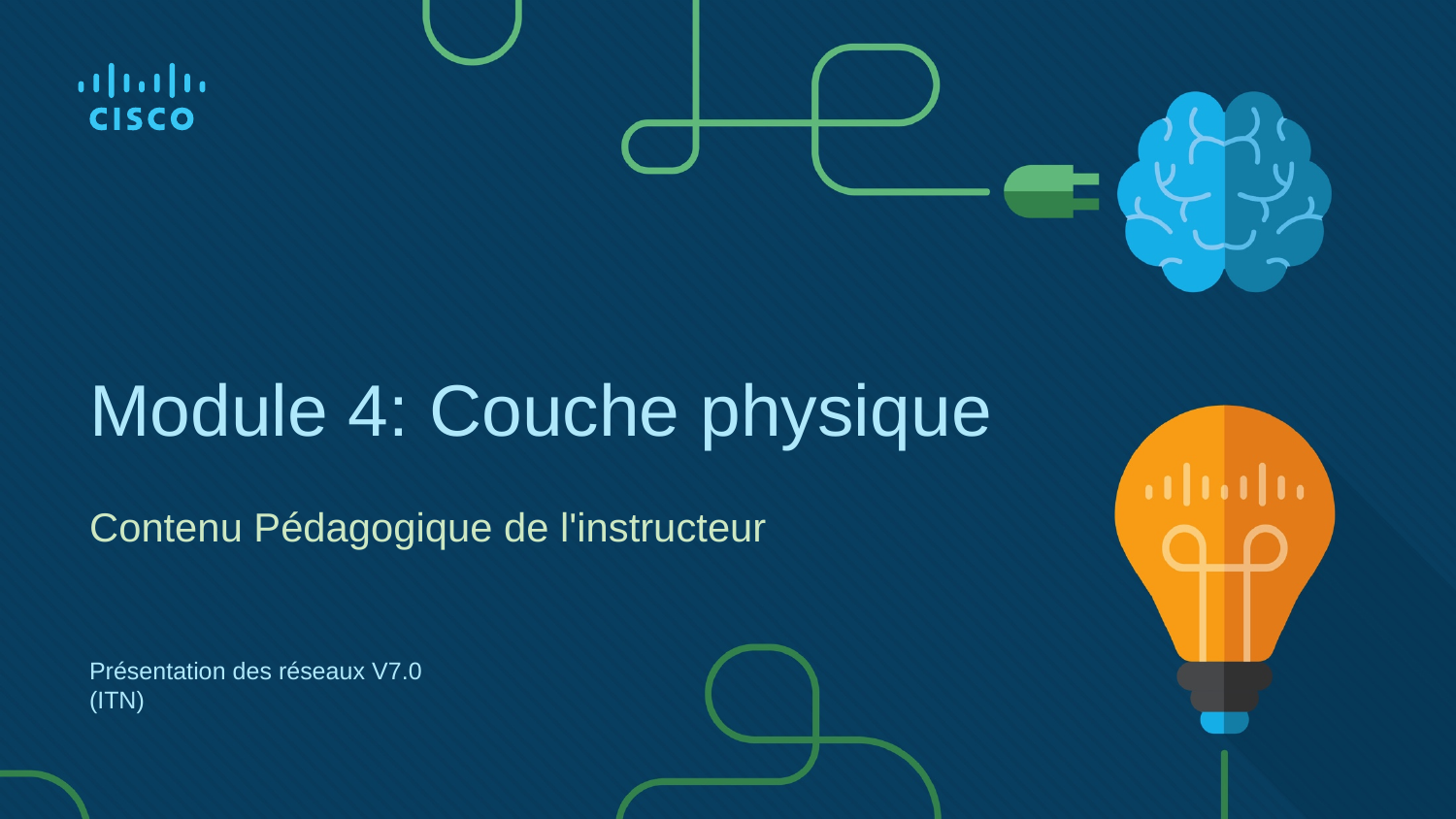

# Module 4: Couche physique
Contenu Pédagogique de l'instructeur
Présentation des réseaux V7.0 (ITN)